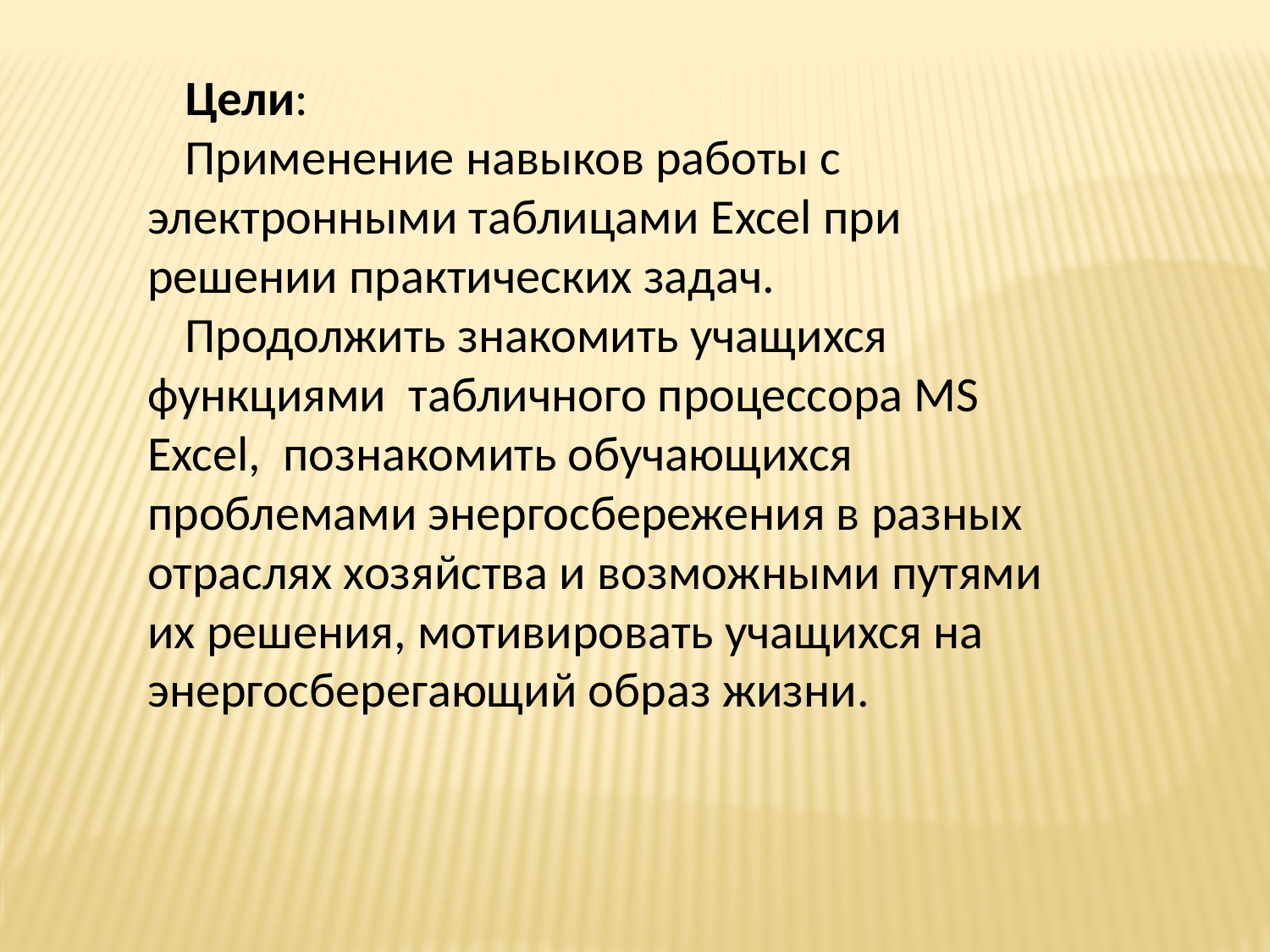

Цели:
Применение навыков работы с электронными таблицами Excel при решении практических задач.
Продолжить знакомить учащихся функциями  табличного процессора MS Excel,  познакомить обучающихся проблемами энергосбережения в разных отраслях хозяйства и возможными путями их решения, мотивировать учащихся на энергосберегающий образ жизни.